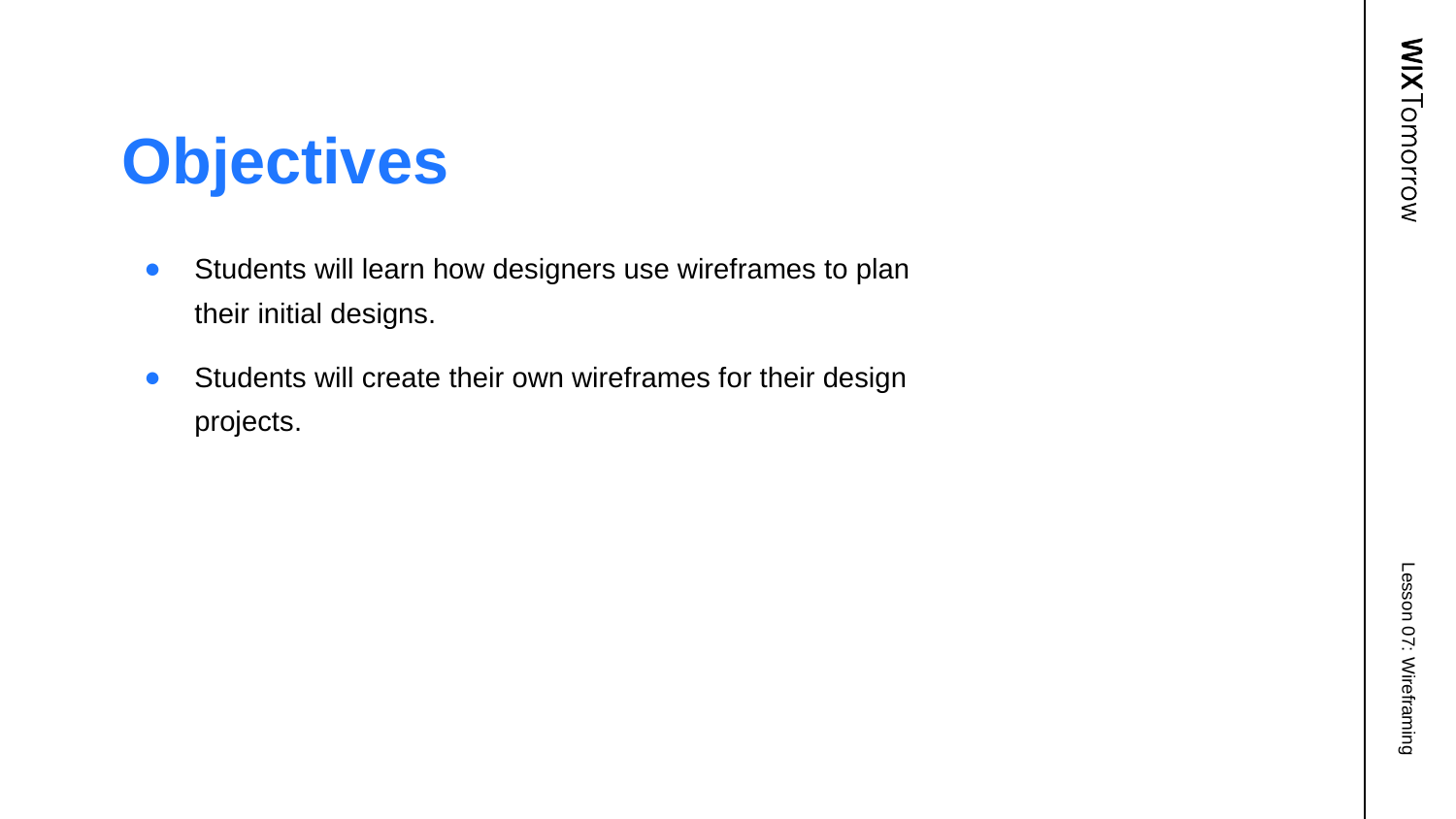

# Objectives
Students will learn how designers use wireframes to plan their initial designs.
Students will create their own wireframes for their design projects.